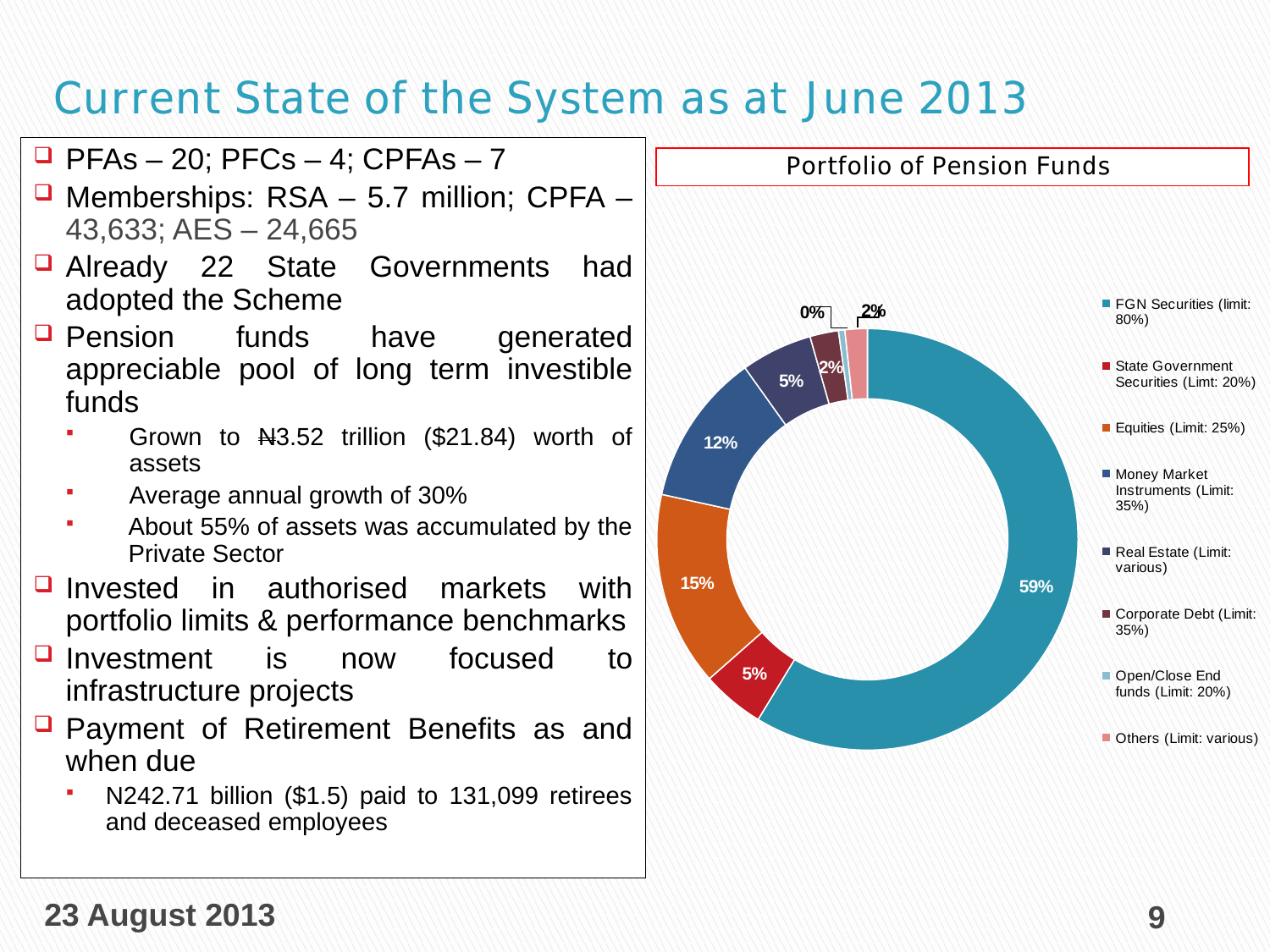

# Current State of the System as at June 2013
PFAs – 20; PFCs – 4; CPFAs – 7
Memberships: RSA – 5.7 million; CPFA – 43,633; AES – 24,665
Already 22 State Governments had adopted the Scheme
Pension funds have generated appreciable pool of long term investible funds
Grown to N3.52 trillion ($21.84) worth of assets
Average annual growth of 30%
About 55% of assets was accumulated by the Private Sector
Invested in authorised markets with portfolio limits & performance benchmarks
Investment is now focused to infrastructure projects
Payment of Retirement Benefits as and when due
N242.71 billion ($1.5) paid to 131,099 retirees and deceased employees

Portfolio of Pension Funds

### Chart

| Category |  |  |
|---|---|---|
| FGN Securities (limit: 80%) | 0.0 | 2066706.6700000006 |
| State Government Securities (Limt: 20%) | 0.0 | 169730.46 |
| Equities (Limit: 25%) | 0.0 | 525657.89 |
| Money Market Instruments (Limit: 35%) | 0.0 | 412152.51 |
| Real Estate (Limit: various) | 0.0 | 193188.41 |
| Corporate Debt (Limit: 35%) | 0.0 | 77063.73999999999 |
| Open/Close End funds (Limit: 20%) | 0.0 | 17031.7 |
| Others (Limit: various) | 0.0 | 60379.78999999999 |
23 August 2013
9